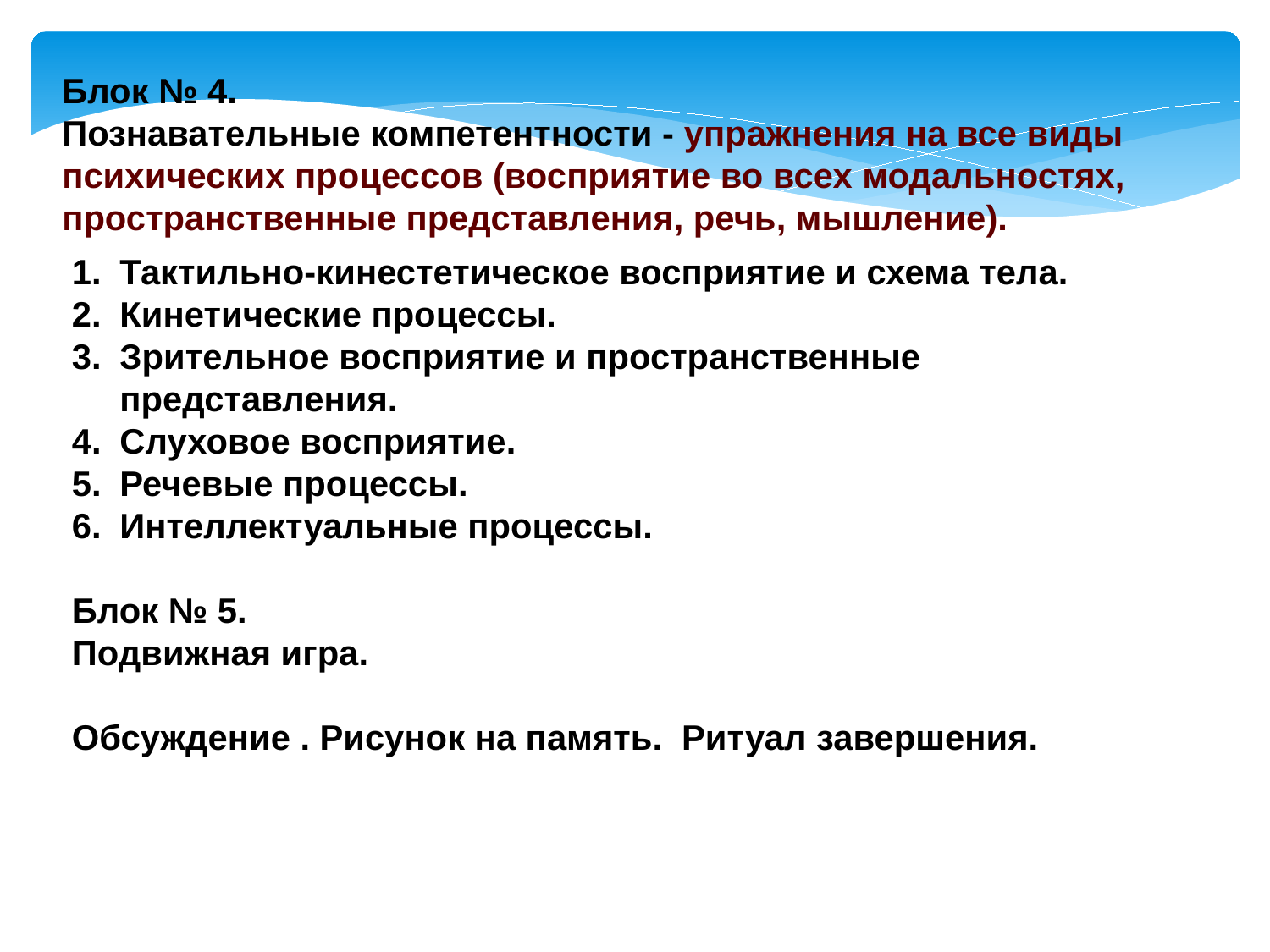

Блок № 4.
Познавательные компетентности - упражнения на все виды психических процессов (восприятие во всех модальностях, пространственные представления, речь, мышление).

Тактильно-кинестетическое восприятие и схема тела.
Кинетические процессы.
Зрительное восприятие и пространственные представления.
Слуховое восприятие.
Речевые процессы.
Интеллектуальные процессы.

Блок № 5.
Подвижная игра.

Обсуждение . Рисунок на память.  Ритуал завершения.